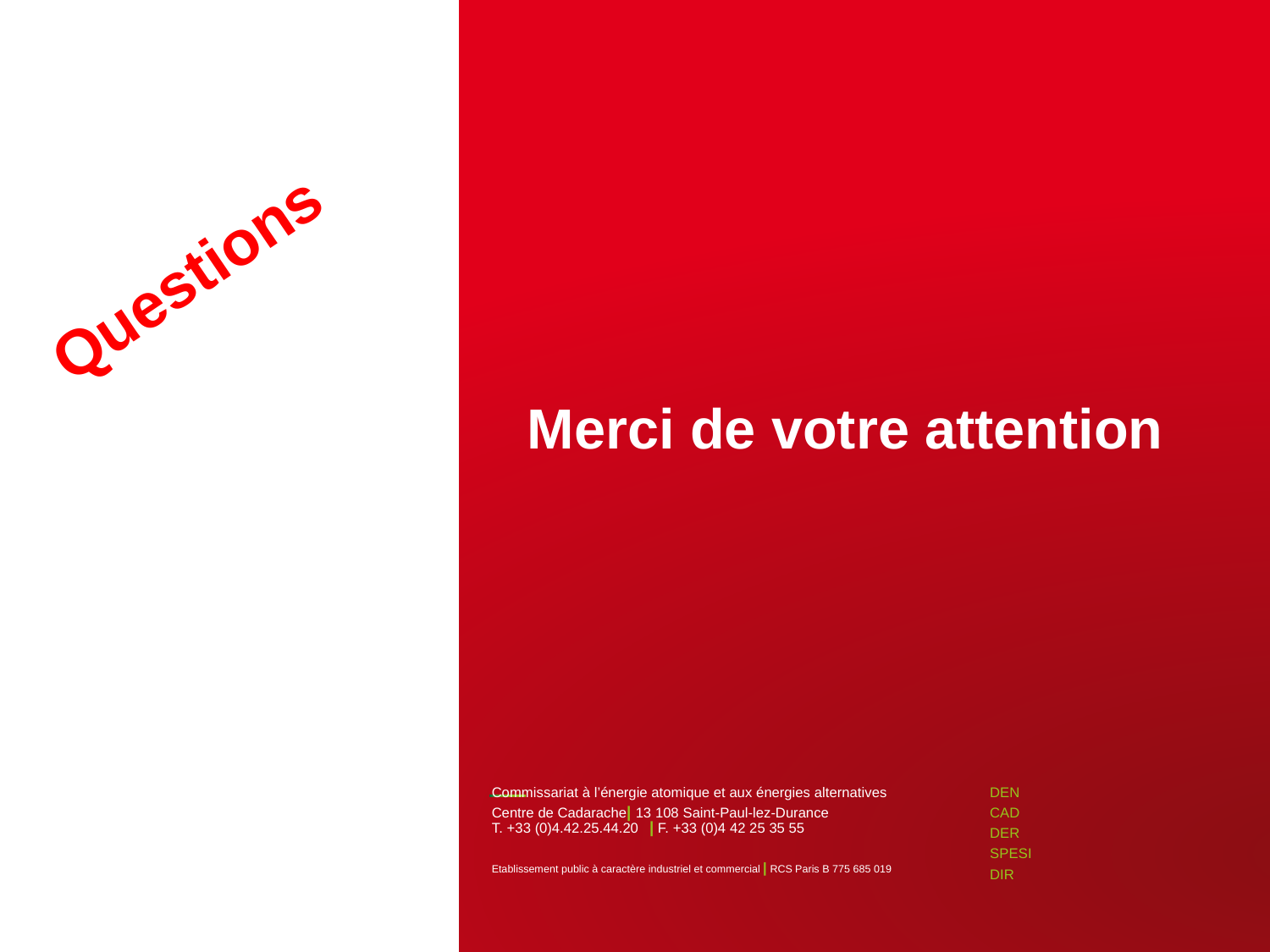

Questions
Merci de votre attention
|  PAGE 25
|  PAGE 25
Commissariat à l’énergie atomique et aux énergies alternatives
Centre de Cadarache| 13 108 Saint-Paul-lez-Durance
T. +33 (0)4.42.25.44.20 | F. +33 (0)4 42 25 35 55
Etablissement public à caractère industriel et commercial | RCS Paris B 775 685 019
DEN
CAD
DER
SPESI
DIR
25 février 2014